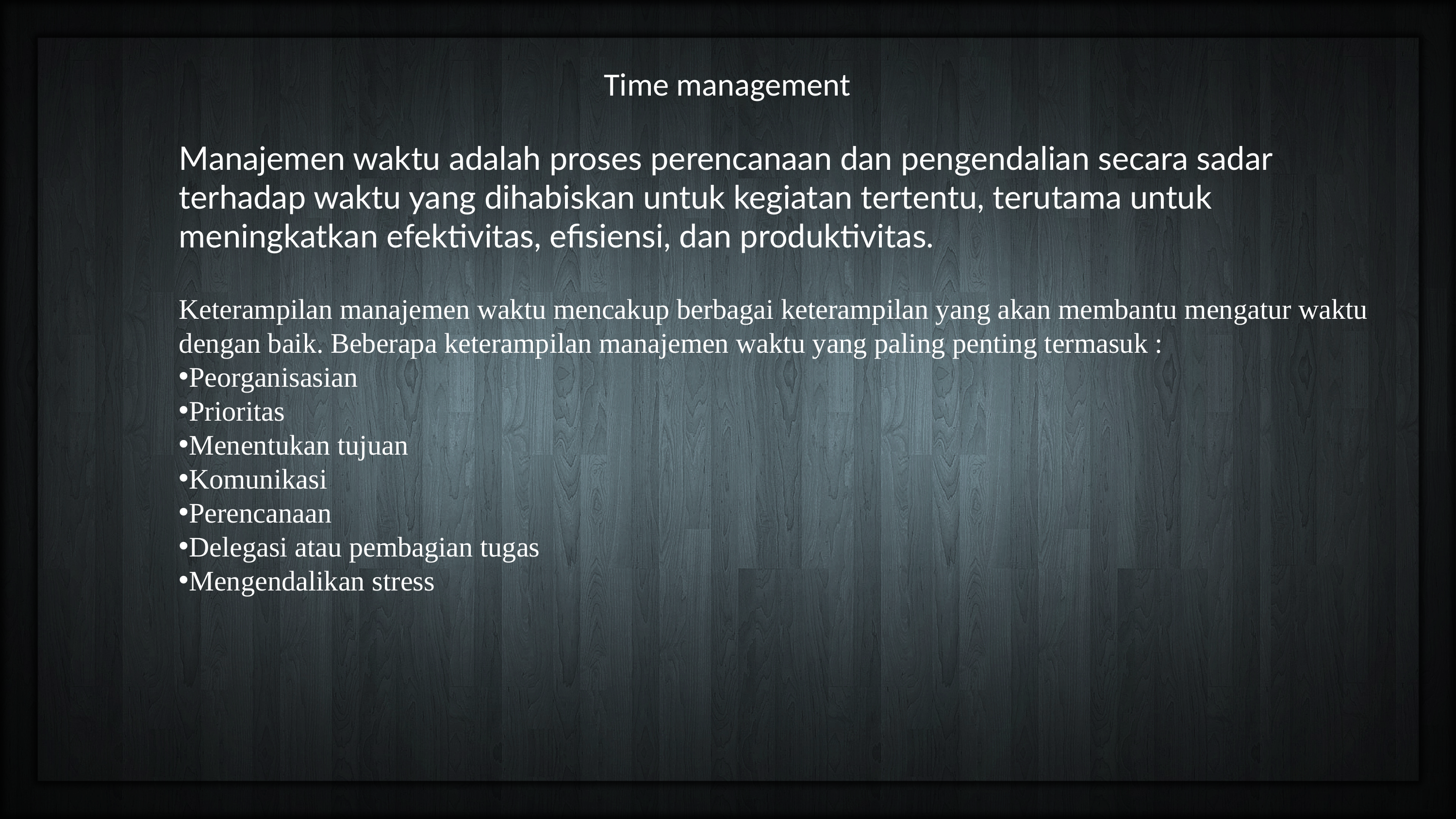

Time management
Manajemen waktu adalah proses perencanaan dan pengendalian secara sadar terhadap waktu yang dihabiskan untuk kegiatan tertentu, terutama untuk meningkatkan efektivitas, efisiensi, dan produktivitas.
Keterampilan manajemen waktu mencakup berbagai keterampilan yang akan membantu mengatur waktu dengan baik. Beberapa keterampilan manajemen waktu yang paling penting termasuk :
Peorganisasian
Prioritas
Menentukan tujuan
Komunikasi
Perencanaan
Delegasi atau pembagian tugas
Mengendalikan stress